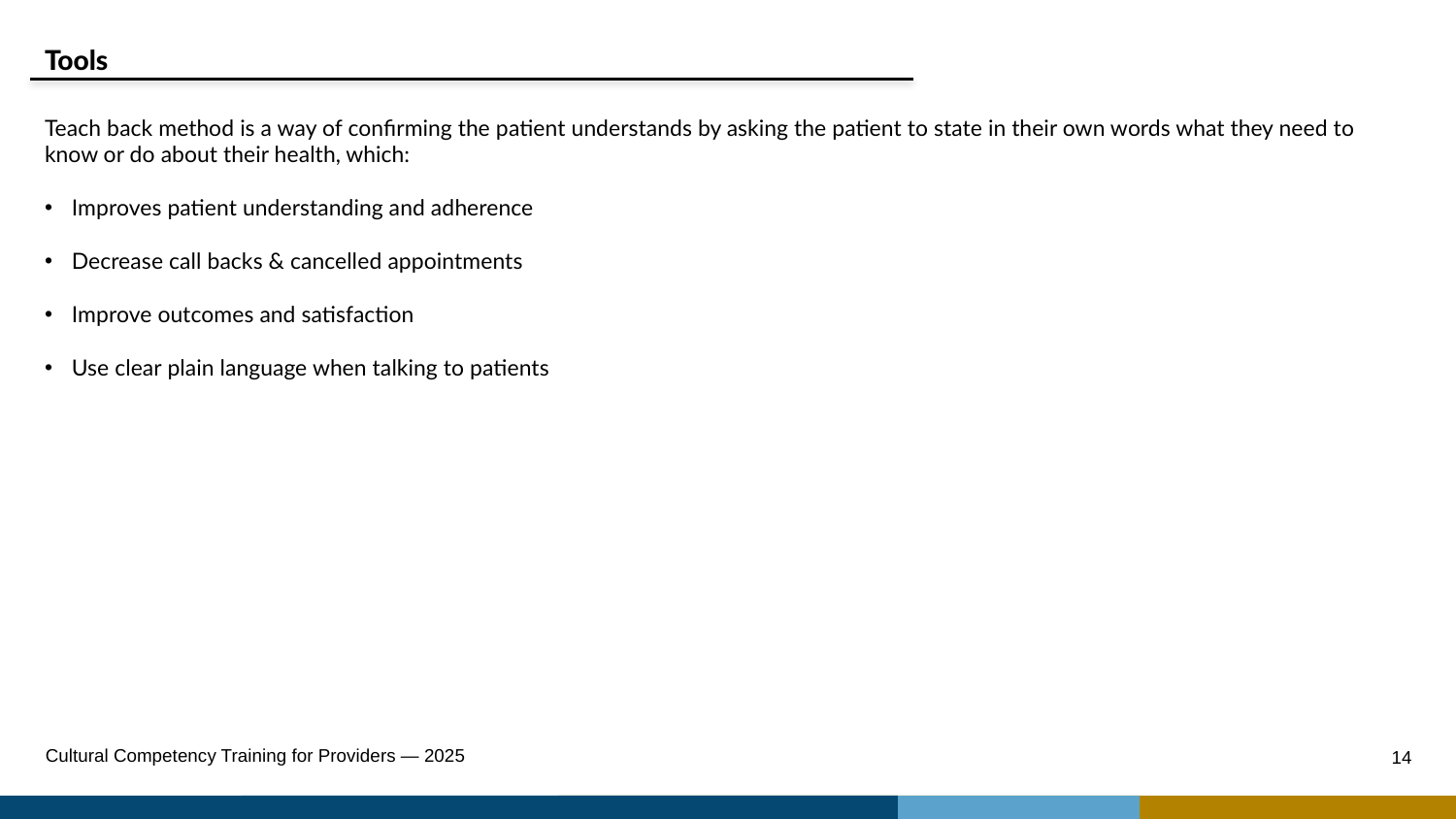

Tools
Teach back method is a way of confirming the patient understands by asking the patient to state in their own words what they need to know or do about their health, which:

Improves patient understanding and adherence

Decrease call backs & cancelled appointments

Improve outcomes and satisfaction

Use clear plain language when talking to patients
Cultural Competency Training for Providers — 2025